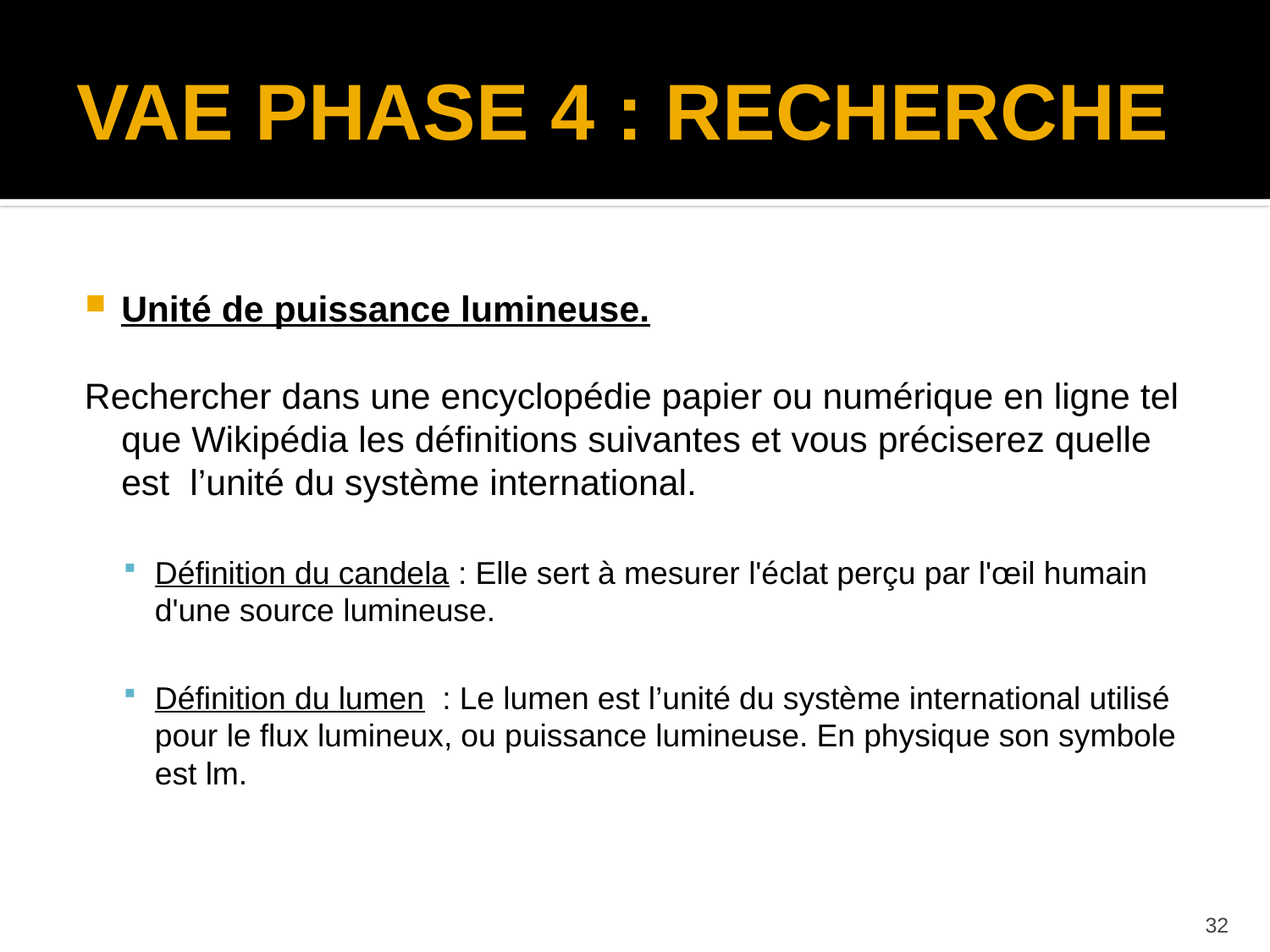

# VAE PHASE 4 : RECHERCHE

Unité de puissance lumineuse.

Rechercher dans une encyclopédie papier ou numérique en ligne tel que Wikipédia les définitions suivantes et vous préciserez quelle est  l’unité du système international.

Définition du candela : Elle sert à mesurer l'éclat perçu par l'œil humain d'une source lumineuse.

Définition du lumen  : Le lumen est l’unité du système international utilisé pour le flux lumineux, ou puissance lumineuse. En physique son symbole est lm.

32